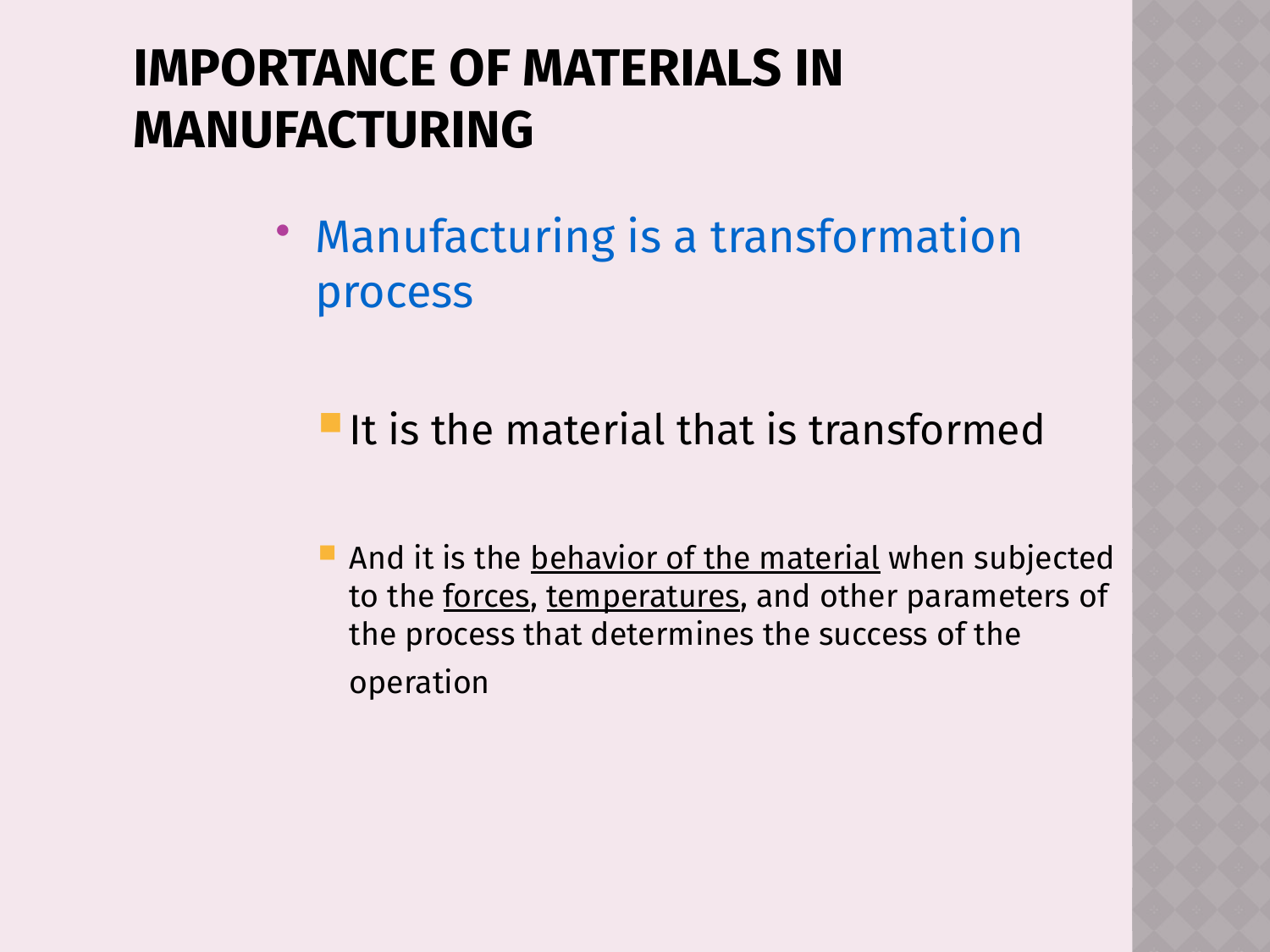

# Importance of Materials in Manufacturing
Manufacturing is a transformation process

It is the material that is transformed

And it is the behavior of the material when subjected to the forces, temperatures, and other parameters of the process that determines the success of the operation